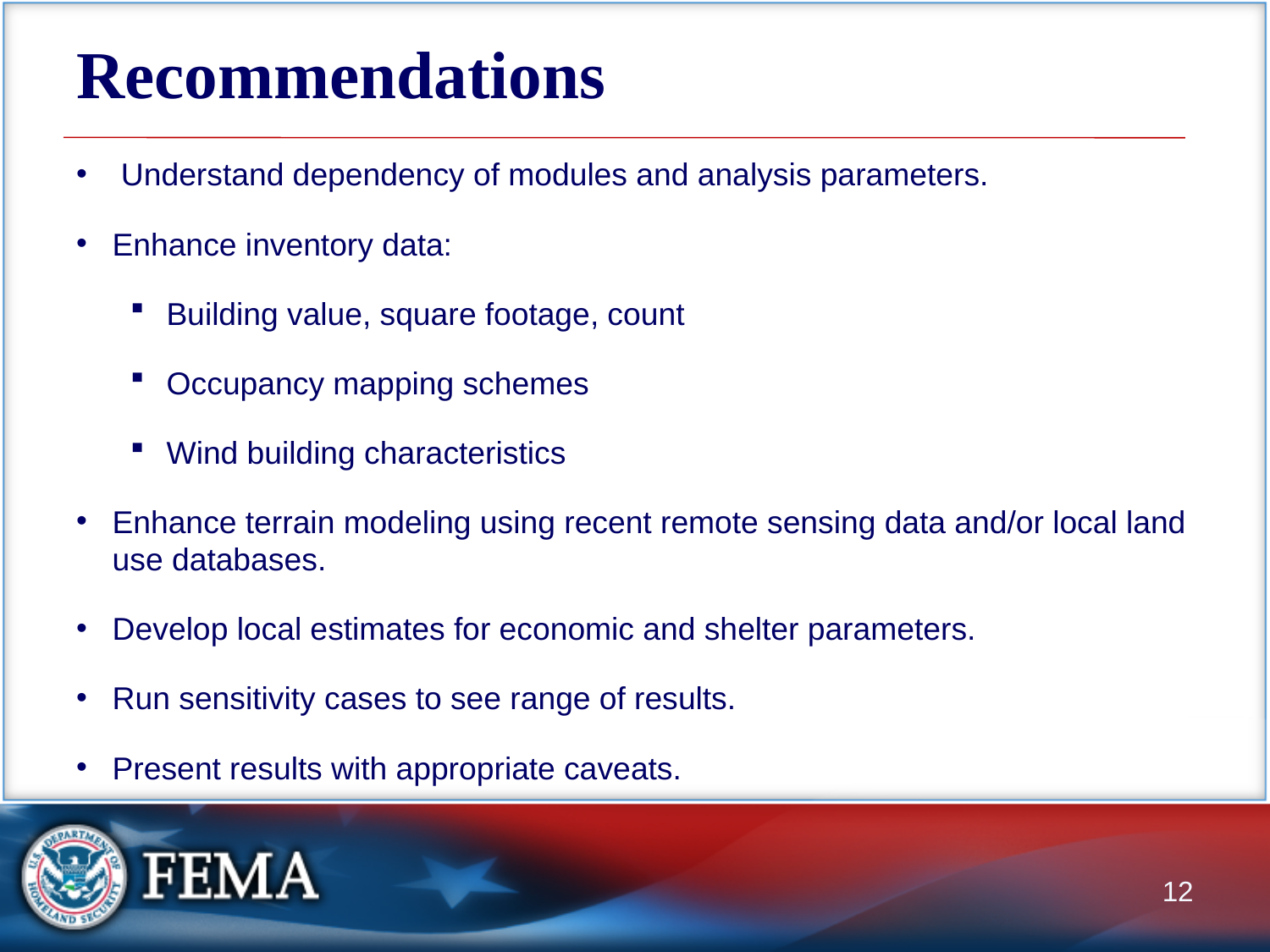

# Recommendations
 Understand dependency of modules and analysis parameters.
Enhance inventory data:
Building value, square footage, count
Occupancy mapping schemes
Wind building characteristics
Enhance terrain modeling using recent remote sensing data and/or local land use databases.
Develop local estimates for economic and shelter parameters.
Run sensitivity cases to see range of results.
Present results with appropriate caveats.
12